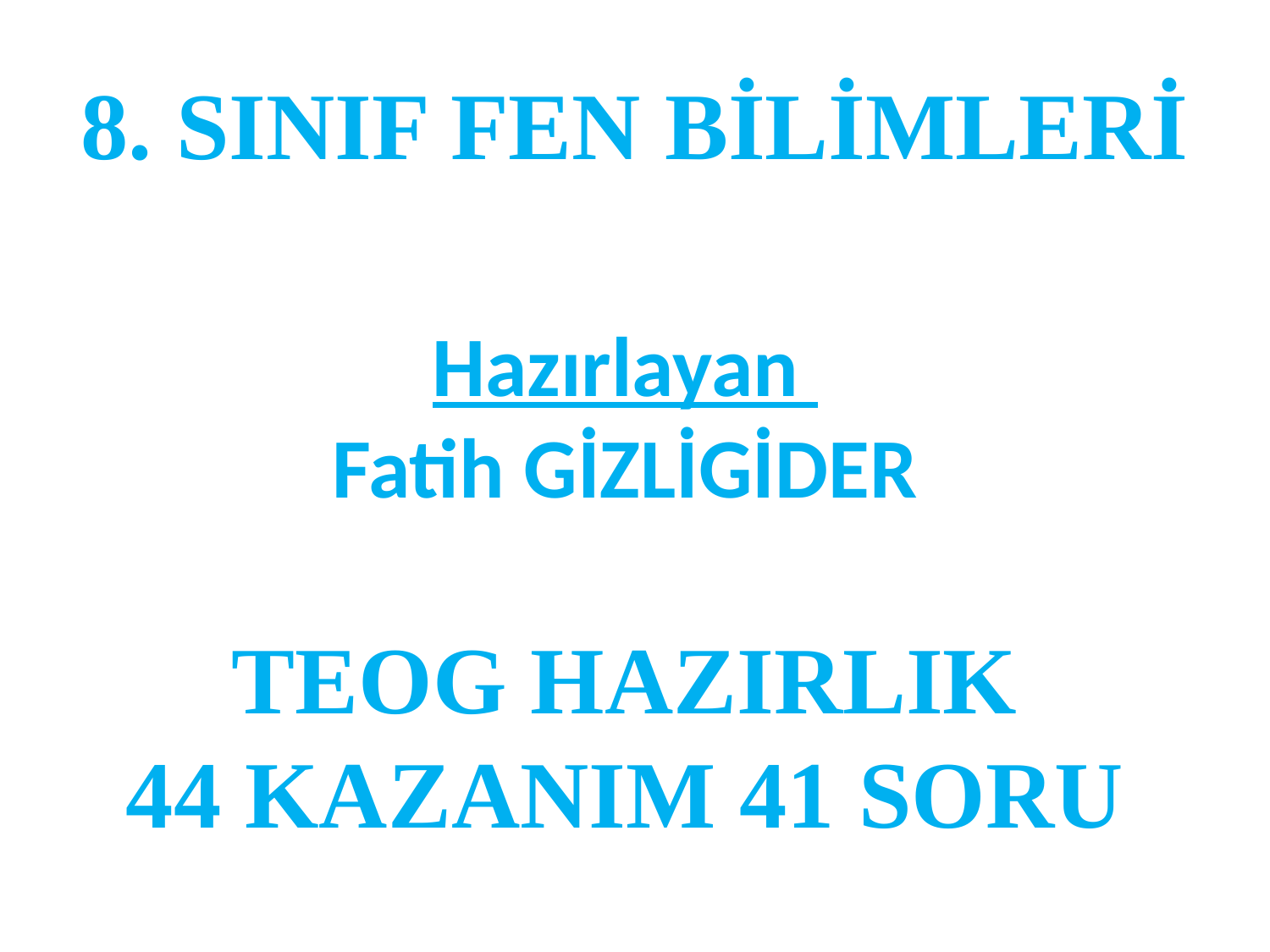

8. SINIF FEN BİLİMLERİ
Hazırlayan
Fatih GİZLİGİDER
TEOG HAZIRLIK
44 KAZANIM 41 SORU